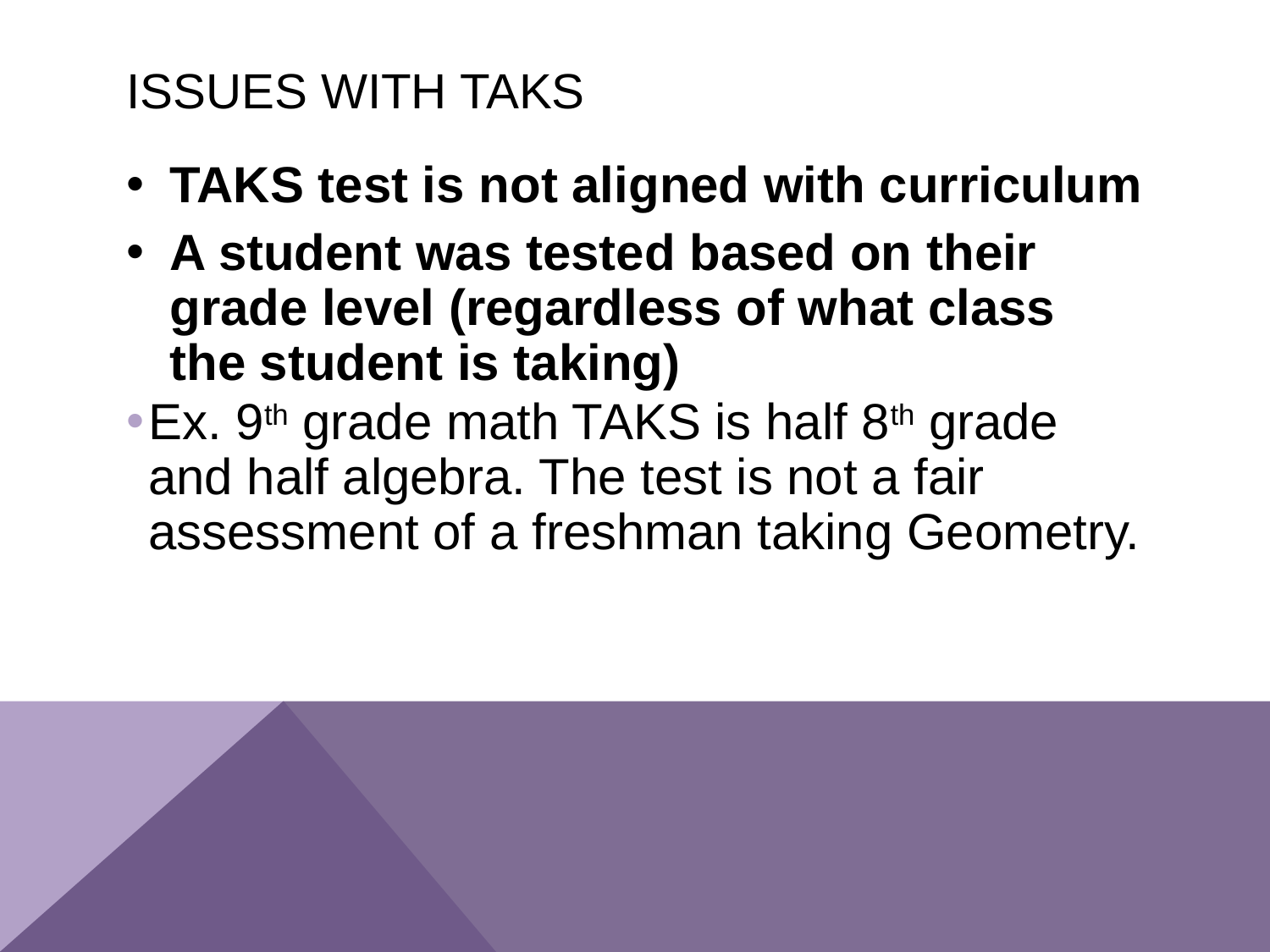

# Issues with TAKS
TAKS test is not aligned with curriculum
A student was tested based on their grade level (regardless of what class the student is taking)
Ex. 9th grade math TAKS is half 8th grade and half algebra. The test is not a fair assessment of a freshman taking Geometry.